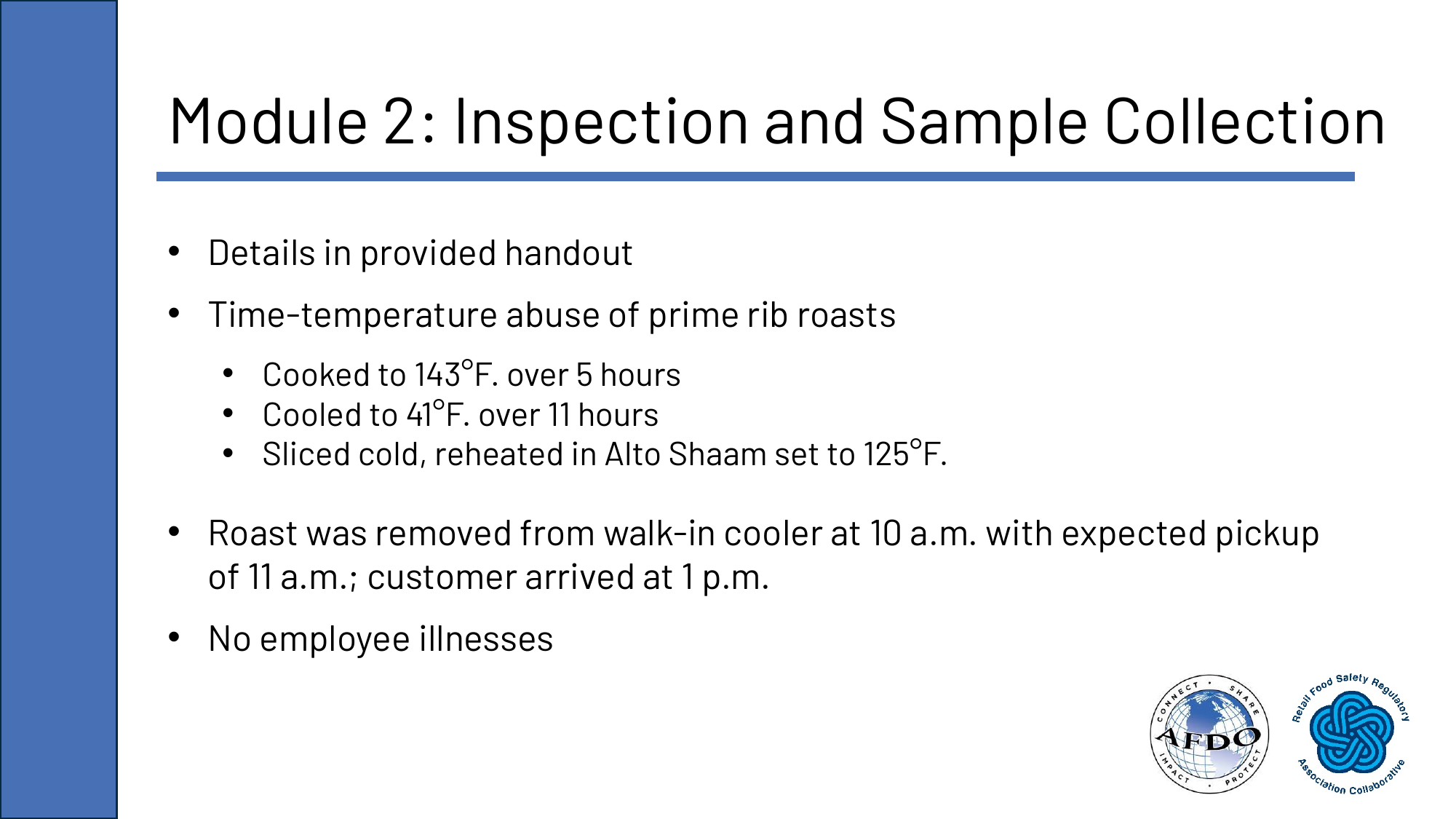

# Module 2: Inspection and Sample Collection
Details in provided handout
Time-temperature abuse of prime rib roasts
Cooked to 143°F. over 5 hours
Cooled to 41°F. over 11 hours
Sliced cold, reheated in Alto Shaam set to 125°F.
Roast was removed from walk-in cooler at 10 a.m. with expected pickup of 11 a.m.; customer arrived at 1 p.m.
No employee illnesses